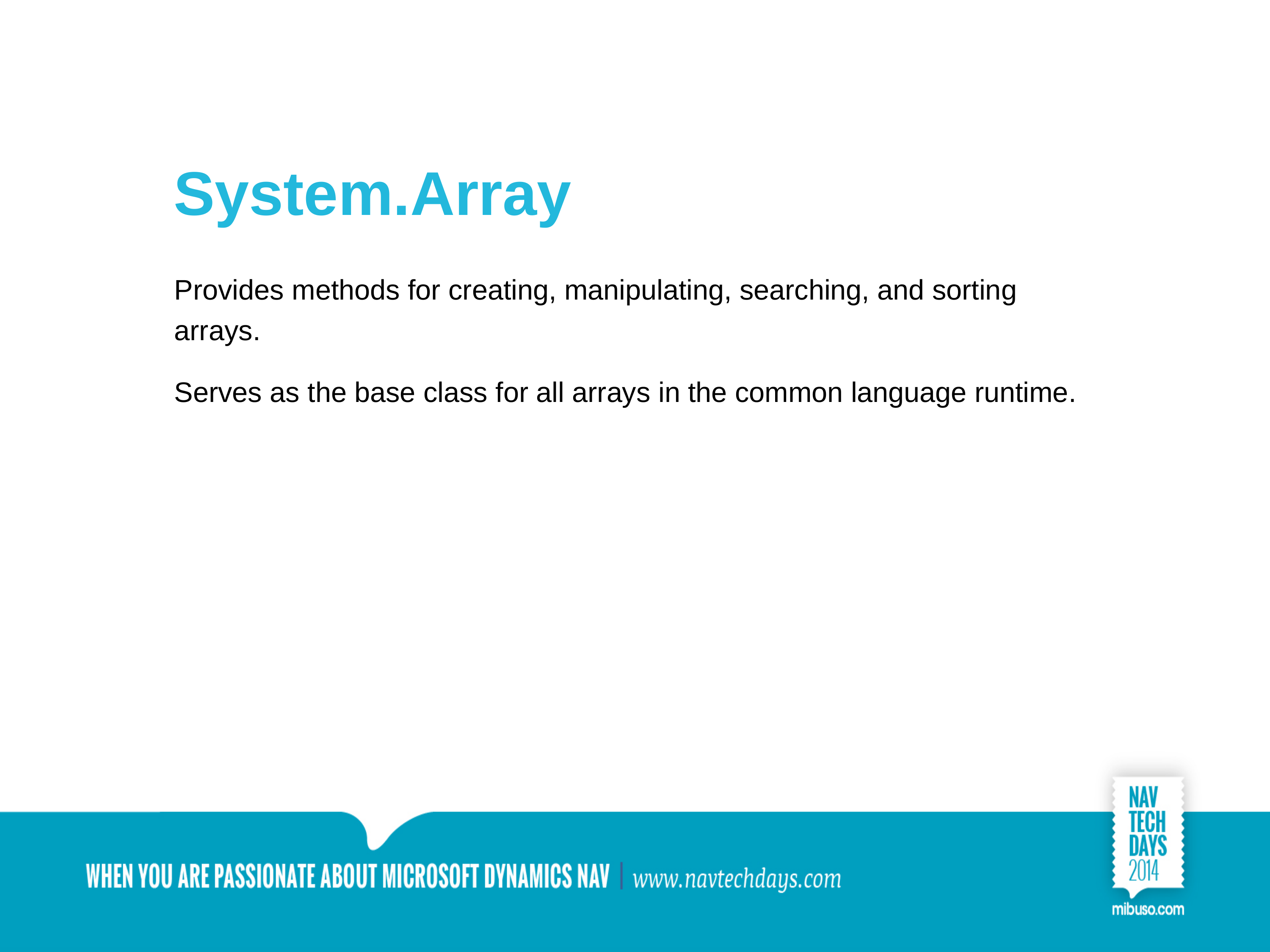

# System.Array
Provides methods for creating, manipulating, searching, and sorting arrays.
Serves as the base class for all arrays in the common language runtime.